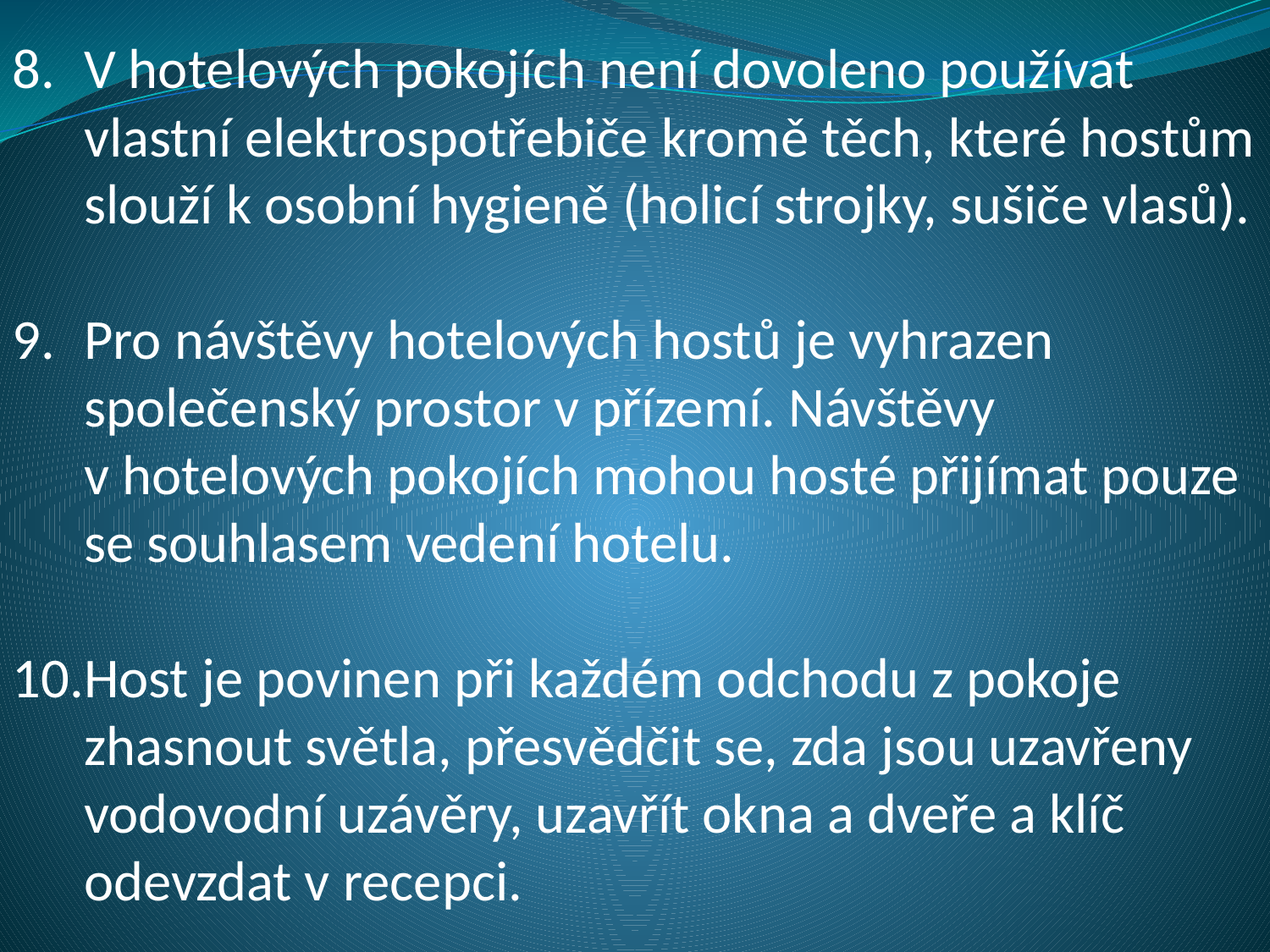

V hotelových pokojích není dovoleno používat vlastní elektrospotřebiče kromě těch, které hostům slouží k osobní hygieně (holicí strojky, sušiče vlasů).

Pro návštěvy hotelových hostů je vyhrazen společenský prostor v přízemí. Návštěvy
v hotelových pokojích mohou hosté přijímat pouze se souhlasem vedení hotelu.

Host je povinen při každém odchodu z pokoje zhasnout světla, přesvědčit se, zda jsou uzavřeny vodovodní uzávěry, uzavřít okna a dveře a klíč odevzdat v recepci.